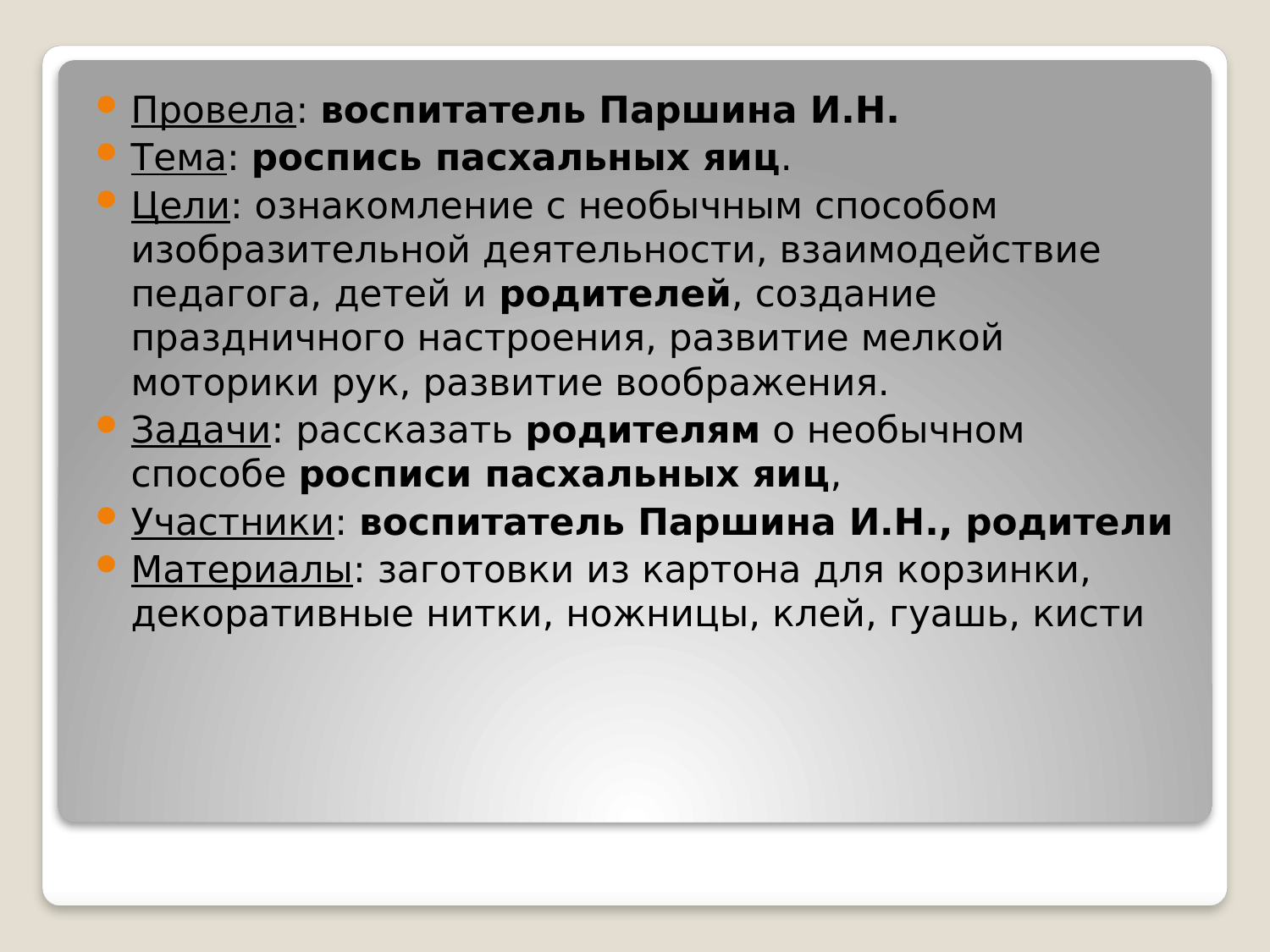

Провела: воспитатель Паршина И.Н.
Тема: роспись пасхальных яиц.
Цели: ознакомление с необычным способом изобразительной деятельности, взаимодействие педагога, детей и родителей, создание праздничного настроения, развитие мелкой моторики рук, развитие воображения.
Задачи: рассказать родителям о необычном способе росписи пасхальных яиц,
Участники: воспитатель Паршина И.Н., родители
Материалы: заготовки из картона для корзинки, декоративные нитки, ножницы, клей, гуашь, кисти